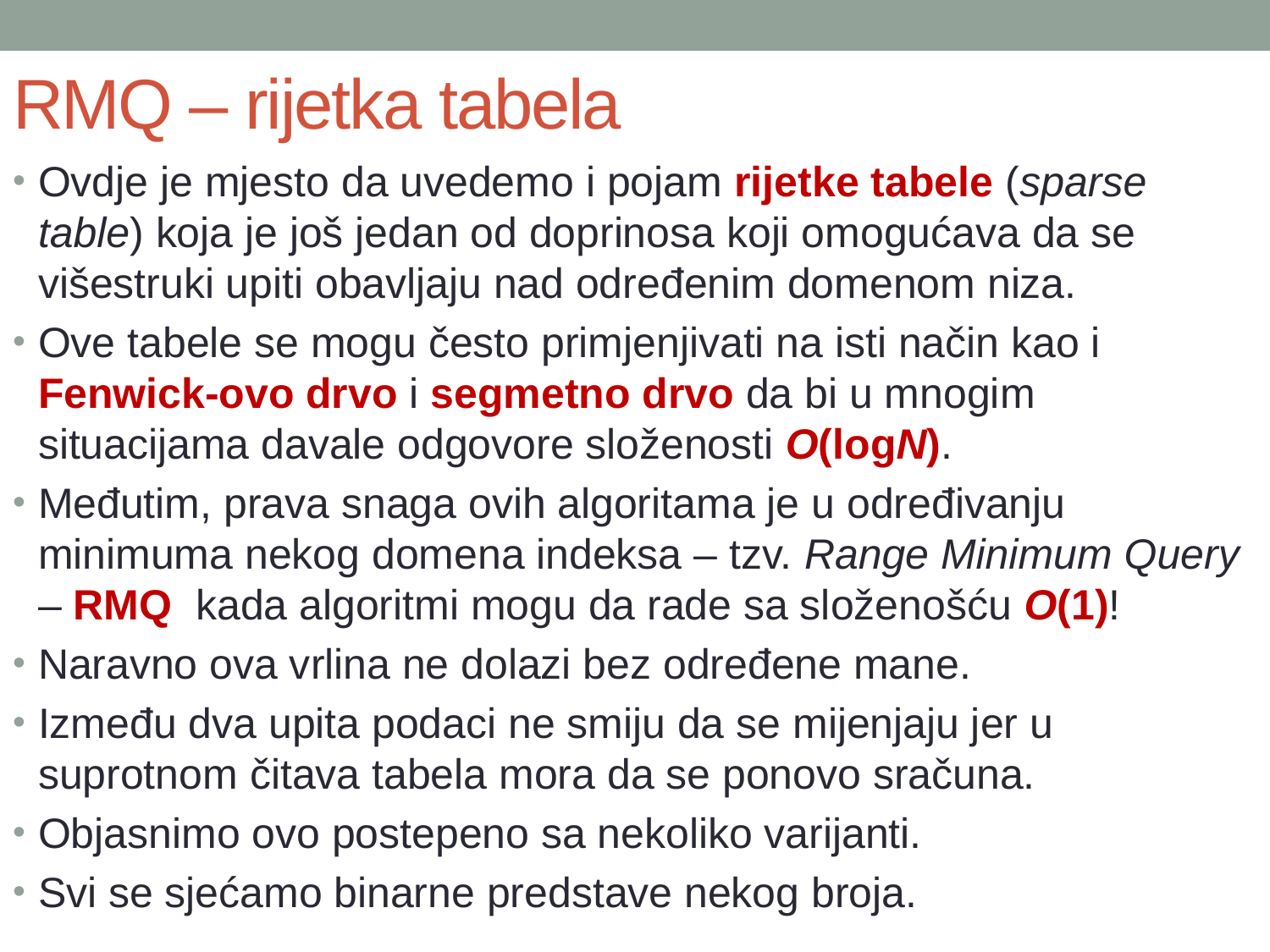

# RMQ – rijetka tabela
Ovdje je mjesto da uvedemo i pojam rijetke tabele (sparse table) koja je još jedan od doprinosa koji omogućava da se višestruki upiti obavljaju nad određenim domenom niza.
Ove tabele se mogu često primjenjivati na isti način kao i Fenwick-ovo drvo i segmetno drvo da bi u mnogim situacijama davale odgovore složenosti O(logN).
Međutim, prava snaga ovih algoritama je u određivanju minimuma nekog domena indeksa – tzv. Range Minimum Query – RMQ  kada algoritmi mogu da rade sa složenošću O(1)!
Naravno ova vrlina ne dolazi bez određene mane.
Između dva upita podaci ne smiju da se mijenjaju jer u suprotnom čitava tabela mora da se ponovo sračuna.
Objasnimo ovo postepeno sa nekoliko varijanti.
Svi se sjećamo binarne predstave nekog broja.